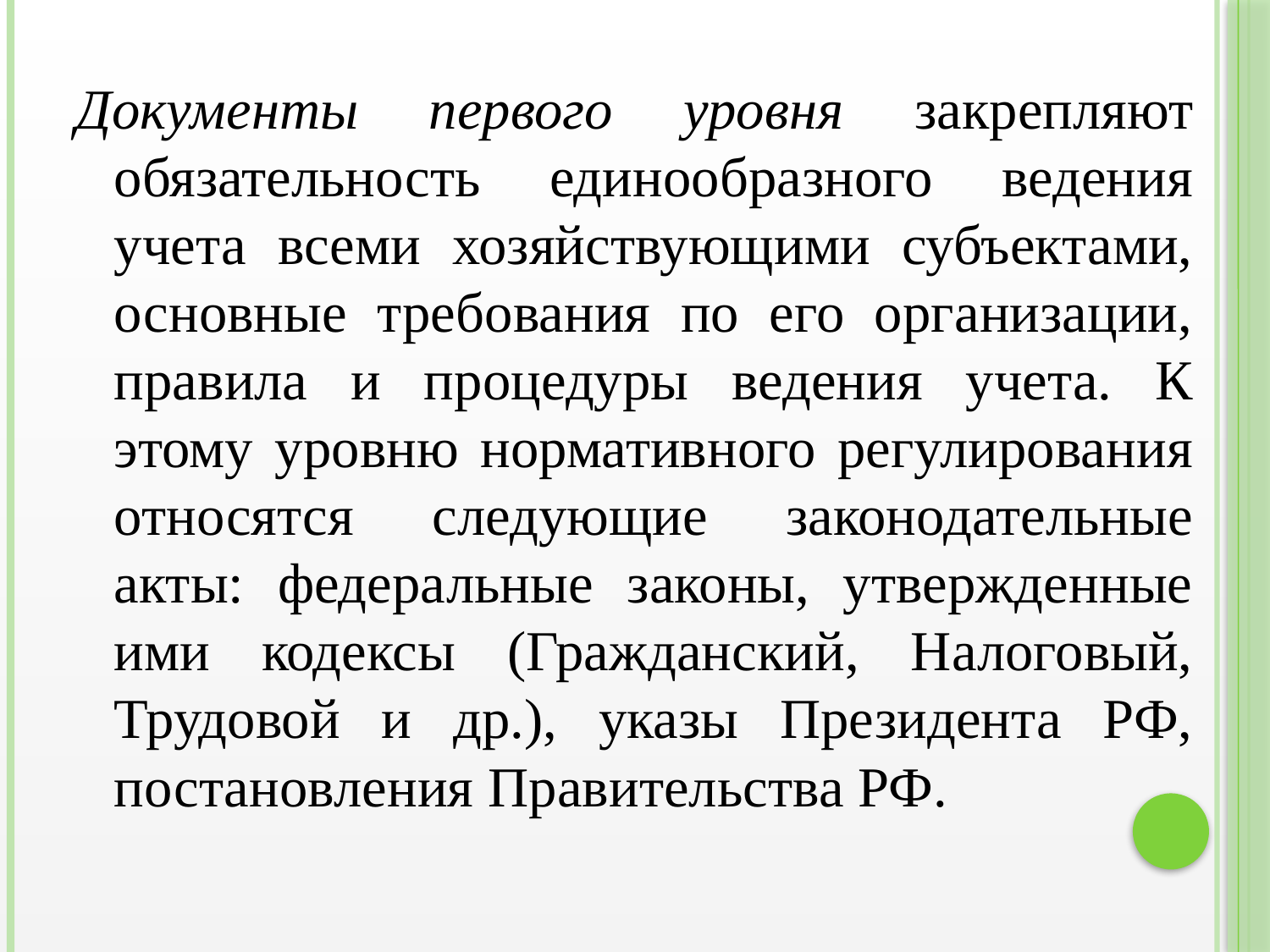

Документы первого уровня закрепляют обязательность единообразного ведения учета всеми хозяйствующими субъектами, основные требования по его организации, правила и процедуры ведения учета. К этому уровню нормативного регулирования относятся следующие законодательные акты: федеральные законы, утвержденные ими кодексы (Гражданский, Налоговый, Трудовой и др.), указы Президента РФ, постановления Правительства РФ.